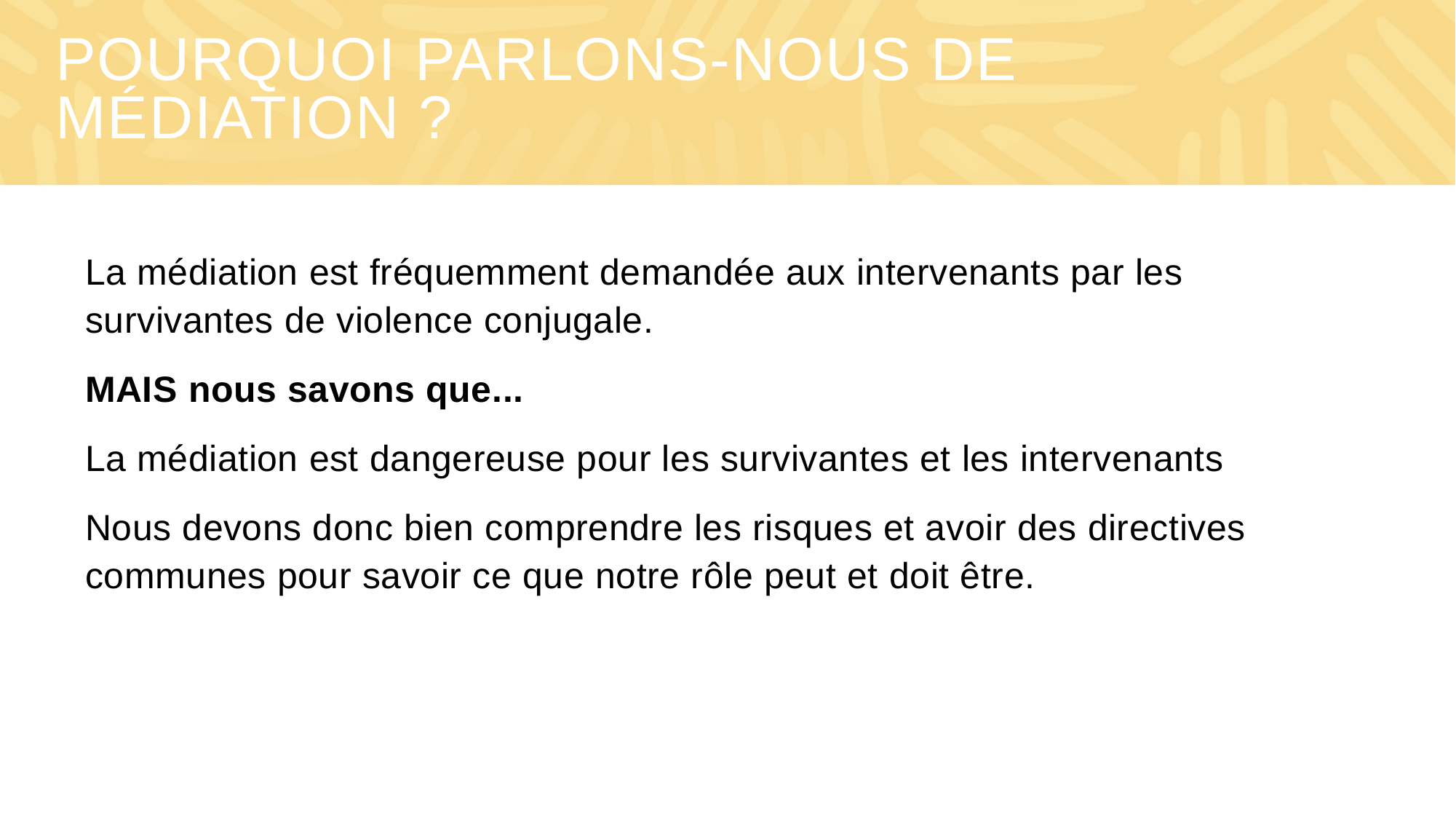

# Pourquoi parlons-nous de médiation ?
La médiation est fréquemment demandée aux intervenants par les survivantes de violence conjugale.
MAIS nous savons que...
La médiation est dangereuse pour les survivantes et les intervenants
Nous devons donc bien comprendre les risques et avoir des directives communes pour savoir ce que notre rôle peut et doit être.